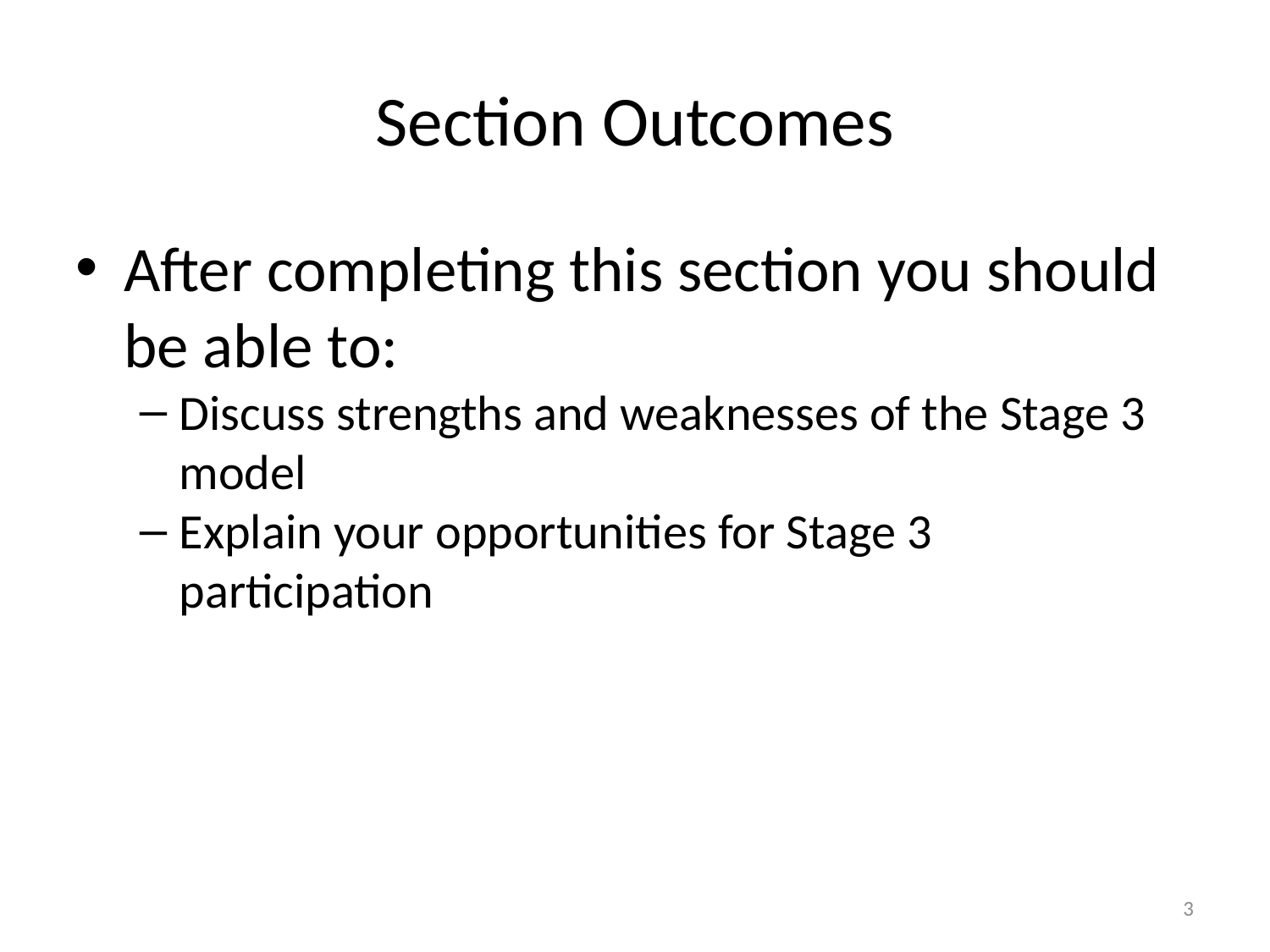

Section Outcomes
After completing this section you should be able to:
Discuss strengths and weaknesses of the Stage 3 model
Explain your opportunities for Stage 3 participation
3